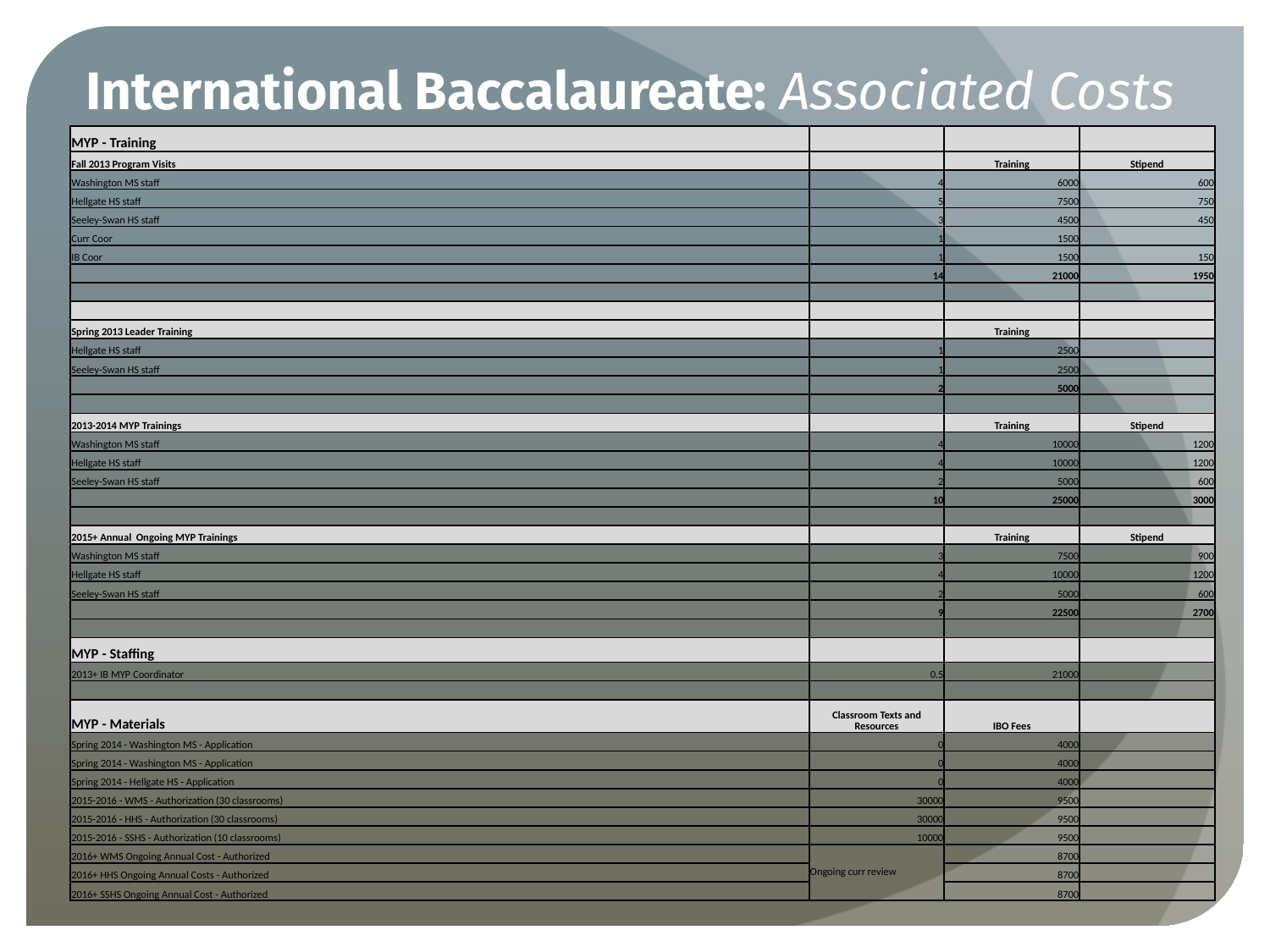

International Baccalaureate: Associated Costs
| MYP - Training |  |  |  |
| --- | --- | --- | --- |
| Fall 2013 Program Visits |  | Training | Stipend |
| Washington MS staff | 4 | 6000 | 600 |
| Hellgate HS staff | 5 | 7500 | 750 |
| Seeley-Swan HS staff | 3 | 4500 | 450 |
| Curr Coor | 1 | 1500 |  |
| IB Coor | 1 | 1500 | 150 |
|  | 14 | 21000 | 1950 |
|  |  |  |  |
|  |  |  |  |
| Spring 2013 Leader Training |  | Training |  |
| Hellgate HS staff | 1 | 2500 |  |
| Seeley-Swan HS staff | 1 | 2500 |  |
|  | 2 | 5000 |  |
|  |  |  |  |
| 2013-2014 MYP Trainings |  | Training | Stipend |
| Washington MS staff | 4 | 10000 | 1200 |
| Hellgate HS staff | 4 | 10000 | 1200 |
| Seeley-Swan HS staff | 2 | 5000 | 600 |
|  | 10 | 25000 | 3000 |
|  |  |  |  |
| 2015+ Annual Ongoing MYP Trainings |  | Training | Stipend |
| Washington MS staff | 3 | 7500 | 900 |
| Hellgate HS staff | 4 | 10000 | 1200 |
| Seeley-Swan HS staff | 2 | 5000 | 600 |
|  | 9 | 22500 | 2700 |
|  |  |  |  |
| MYP - Staffing |  |  |  |
| 2013+ IB MYP Coordinator | 0.5 | 21000 |  |
|  |  |  |  |
| MYP - Materials | Classroom Texts and Resources | IBO Fees |  |
| Spring 2014 - Washington MS - Application | 0 | 4000 |  |
| Spring 2014 - Washington MS - Application | 0 | 4000 |  |
| Spring 2014 - Hellgate HS - Application | 0 | 4000 |  |
| 2015-2016 - WMS - Authorization (30 classrooms) | 30000 | 9500 |  |
| 2015-2016 - HHS - Authorization (30 classrooms) | 30000 | 9500 |  |
| 2015-2016 - SSHS - Authorization (10 classrooms) | 10000 | 9500 |  |
| 2016+ WMS Ongoing Annual Cost - Authorized | Ongoing curr review | 8700 |  |
| 2016+ HHS Ongoing Annual Costs - Authorized |  | 8700 |  |
| 2016+ SSHS Ongoing Annual Cost - Authorized |  | 8700 |  |